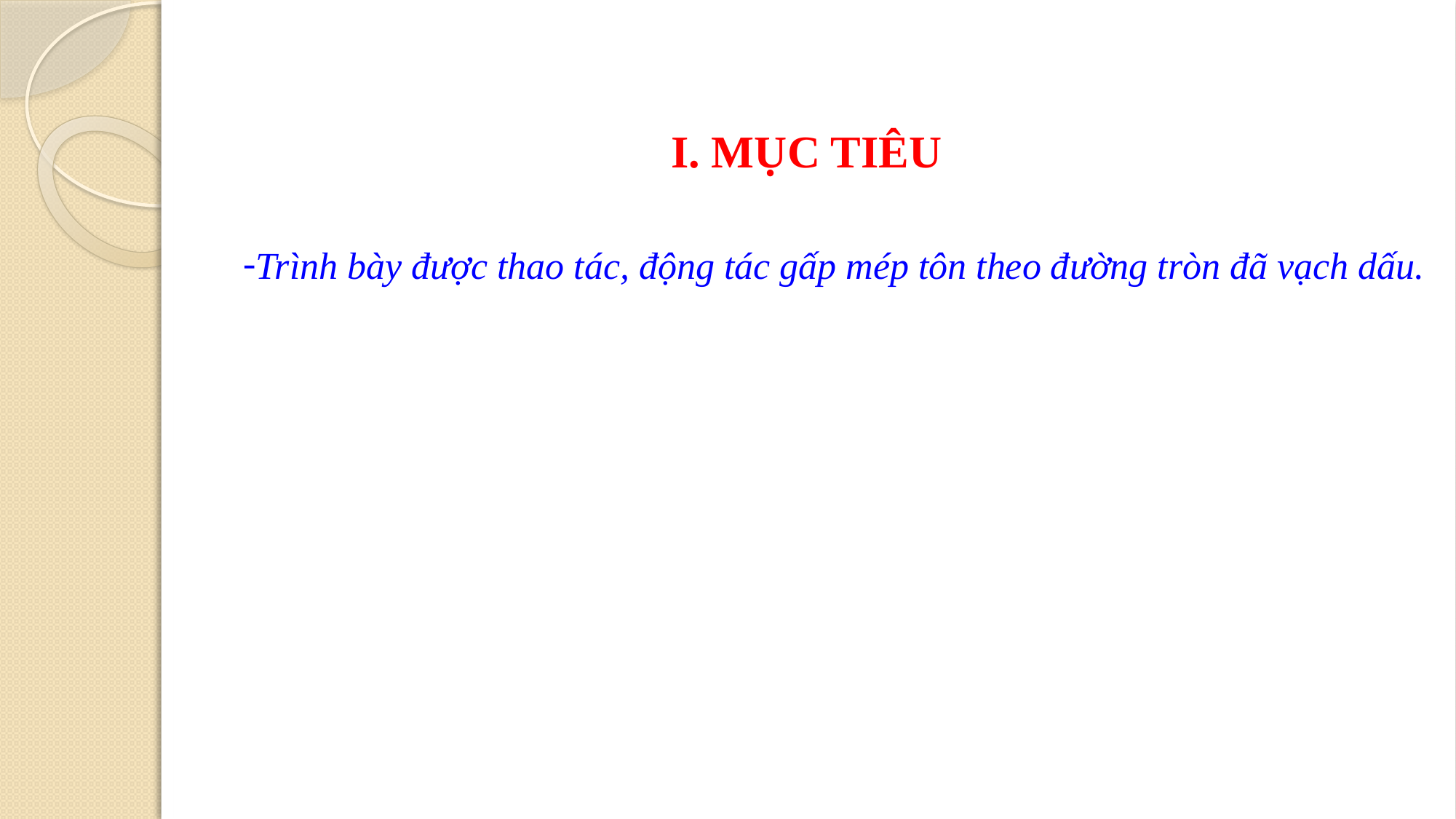

I. MỤC TIÊU
Trình bày được thao tác, động tác gấp mép tôn theo đường tròn đã vạch dấu.